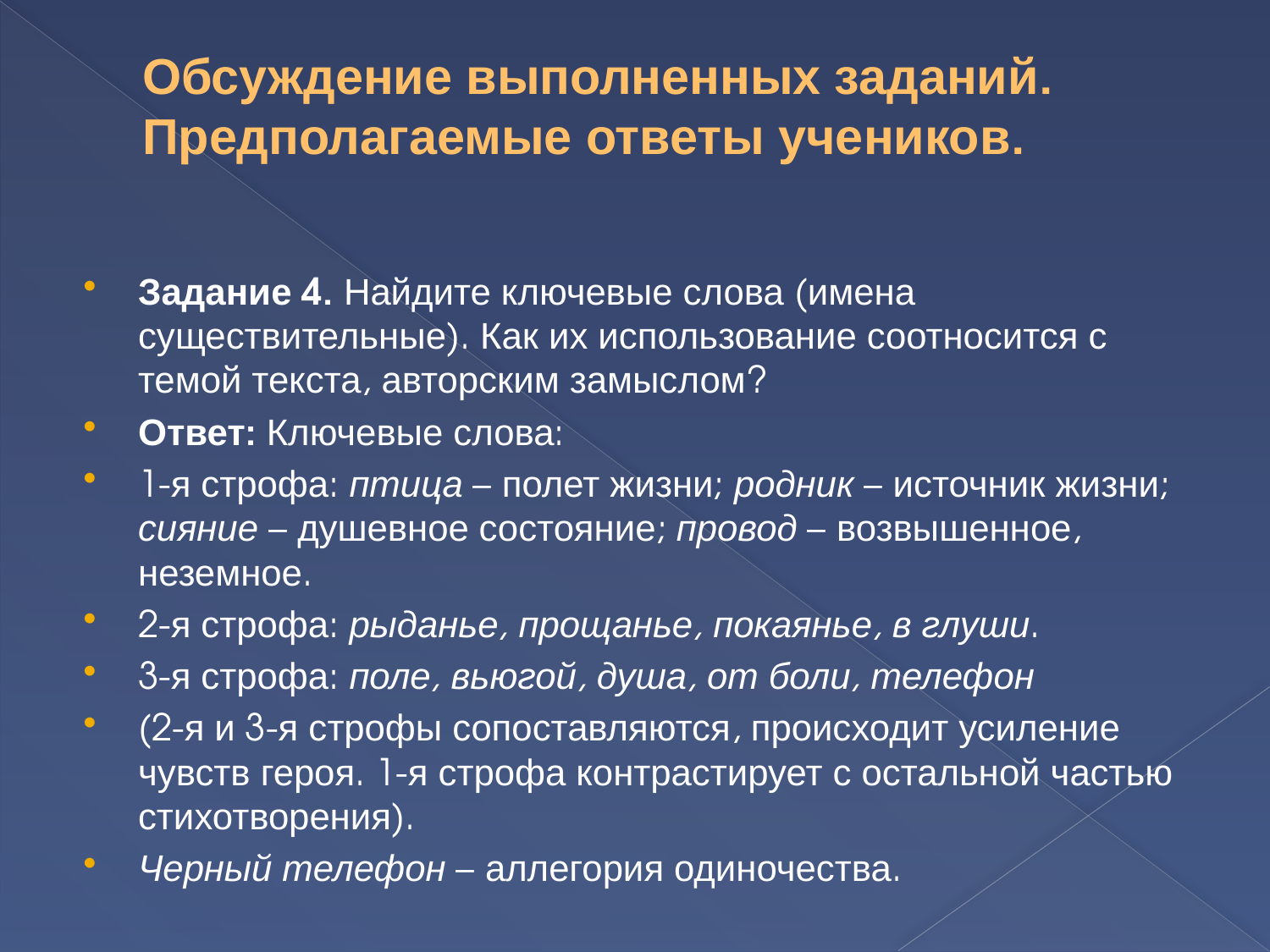

# Обсуждение выполненных заданий. Предполагаемые ответы учеников.
Задание 4. Найдите ключевые слова (имена существительные). Как их использование соотносится с темой текста, авторским замыслом?
Ответ: Ключевые слова:
1-я строфа: птица – полет жизни; родник – источник жизни; сияние – душевное состояние; провод – возвышенное, неземное.
2-я строфа: рыданье, прощанье, покаянье, в глуши.
3-я строфа: поле, вьюгой, душа, от боли, телефон
(2-я и 3-я строфы сопоставляются, происходит усиление чувств героя. 1-я строфа контрастирует с остальной частью стихотворения).
Черный телефон – аллегория одиночества.